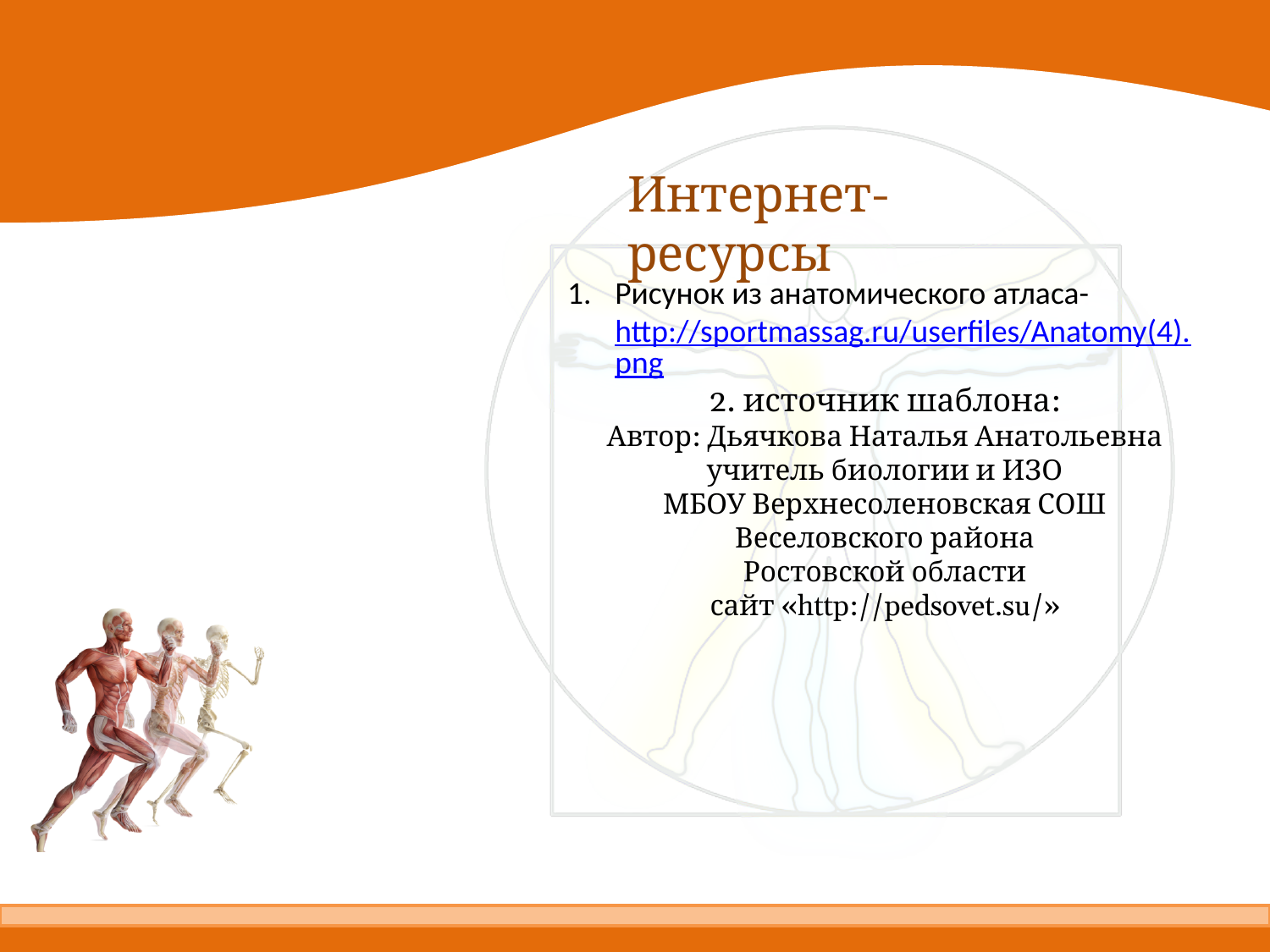

Интернет-ресурсы
Рисунок из анатомического атласа- http://sportmassag.ru/userfiles/Anatomy(4).png
2. источник шаблона:
Автор: Дьячкова Наталья Анатольевна
учитель биологии и ИЗО
МБОУ Верхнесоленовская СОШ
Веселовского района
Ростовской области
сайт «http://pedsovet.su/»